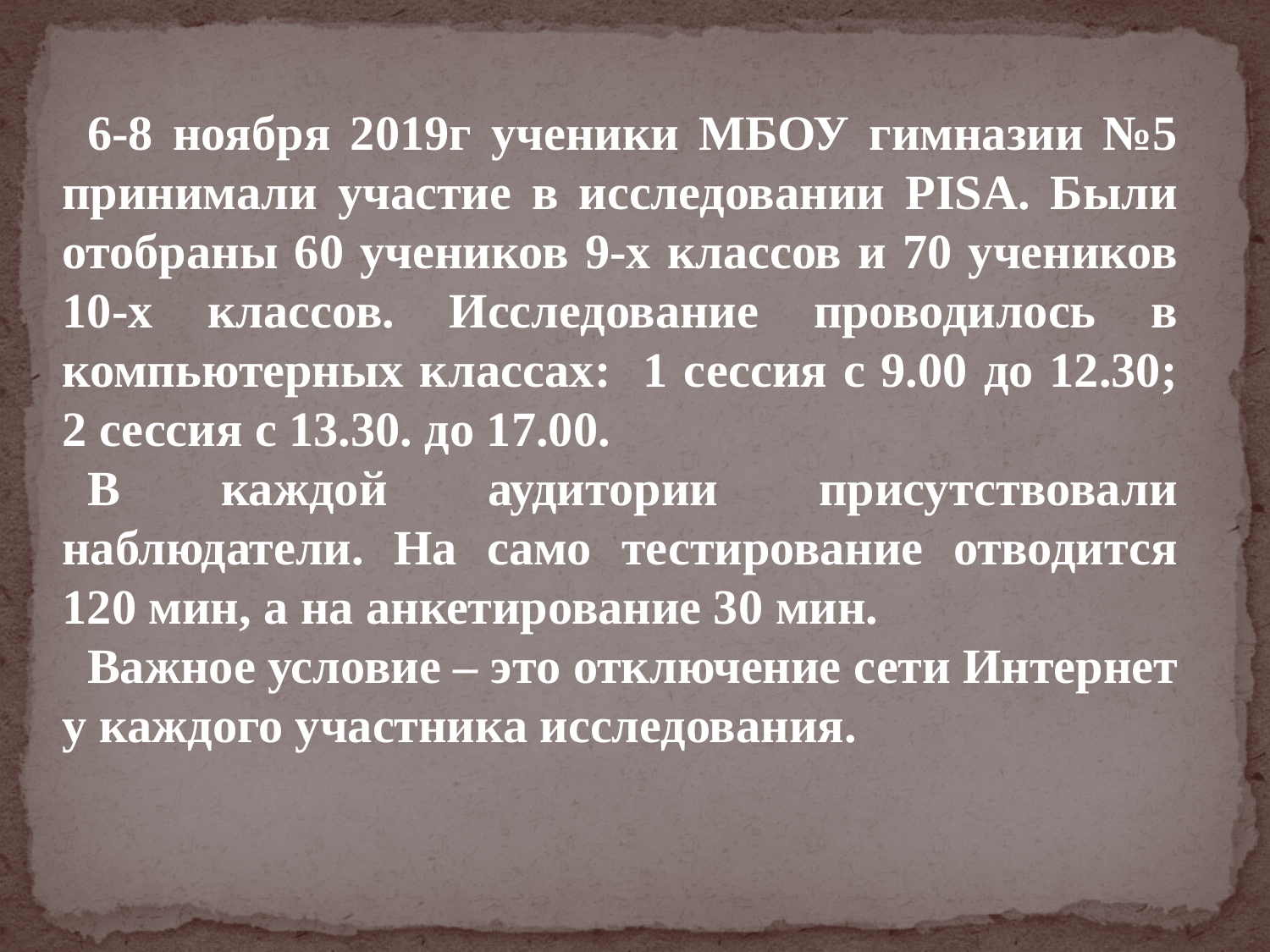

6-8 ноября 2019г ученики МБОУ гимназии №5 принимали участие в исследовании PISA. Были отобраны 60 учеников 9-х классов и 70 учеников 10-х классов. Исследование проводилось в компьютерных классах:  1 сессия с 9.00 до 12.30; 2 сессия с 13.30. до 17.00.
В каждой аудитории присутствовали наблюдатели. На само тестирование отводится 120 мин, а на анкетирование 30 мин.
Важное условие – это отключение сети Интернет у каждого участника исследования.